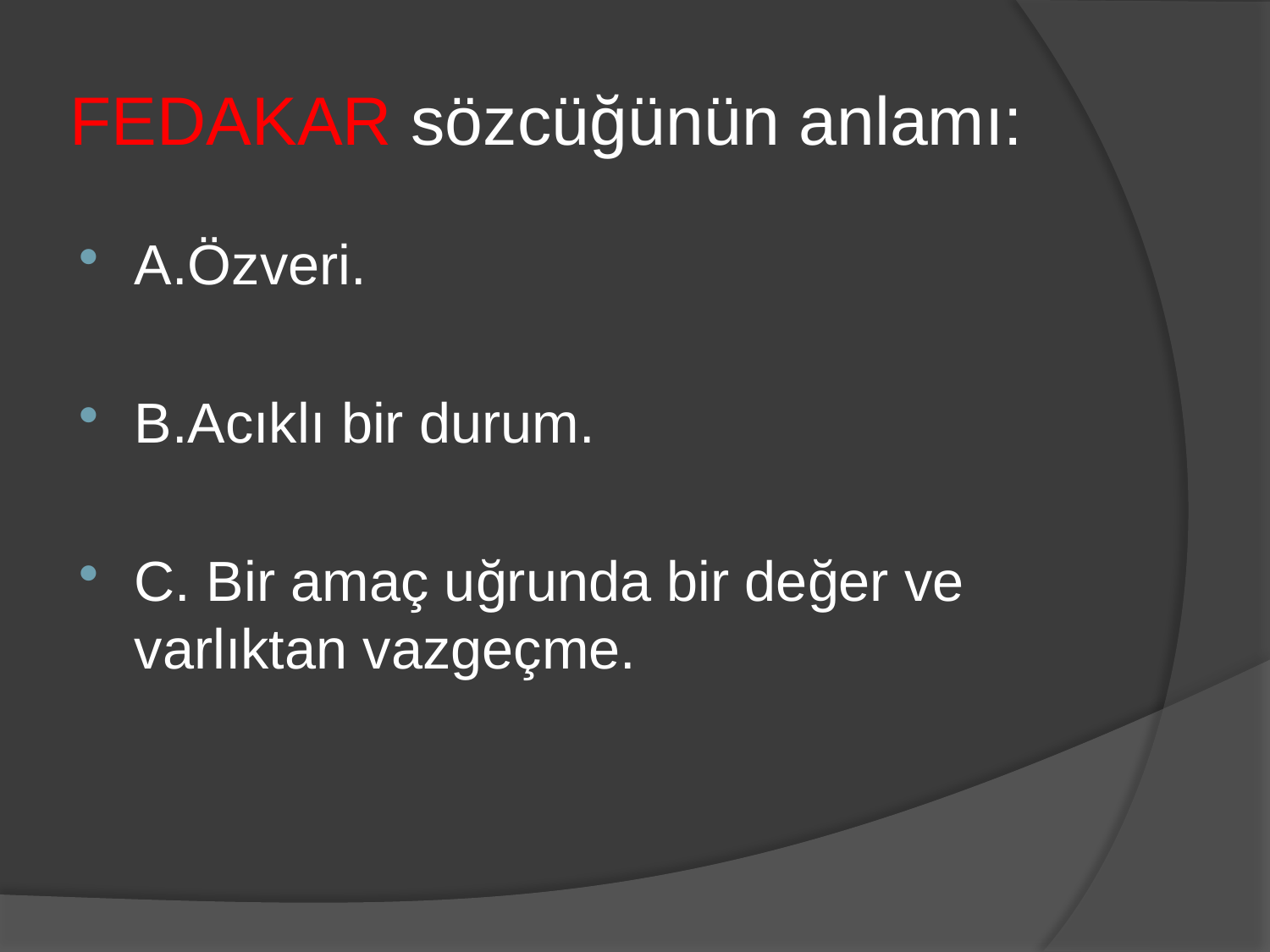

# FEDAKAR sözcüğünün anlamı:
A.Özveri.

B.Acıklı bir durum.

C. Bir amaç uğrunda bir değer ve varlıktan vazgeçme.